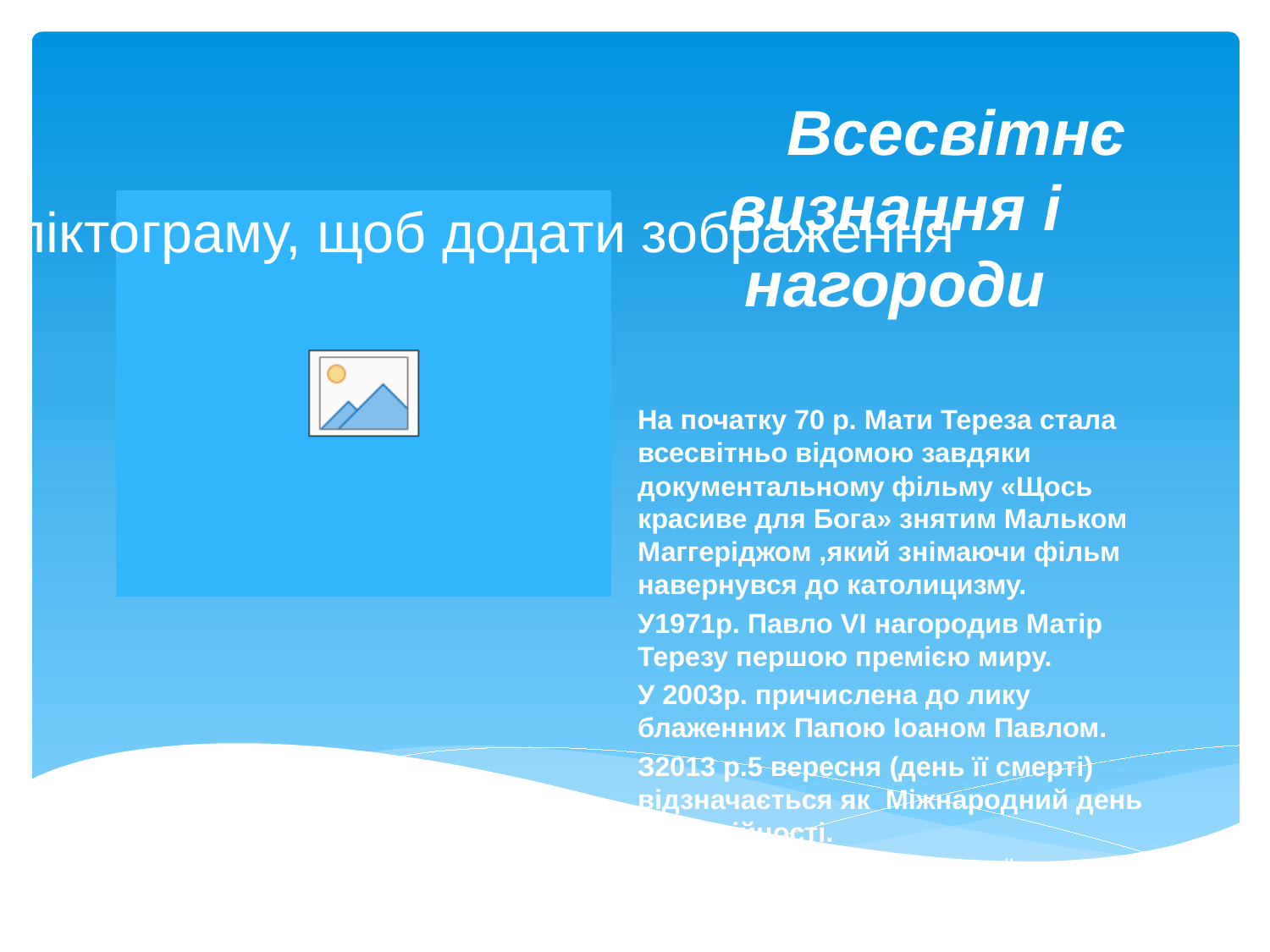

# Всесвітнє визнання і нагороди

На початку 70 р. Мати Тереза стала всесвітньо відомою завдяки документальному фільму «Щось красиве для Бога» знятим Мальком Маггеріджом ,який знімаючи фільм  навернувся до католицизму.
У1971р. Павло VI нагородив Матір Терезу першою премією миру.
У 2003р. причислена до лику блаженних Папою Іоаном Павлом.
З2013 р.5 вересня (день її смерті) відзначається як  Міжнародний день благодійності.
Іменем цієї жінки названо астероїд.